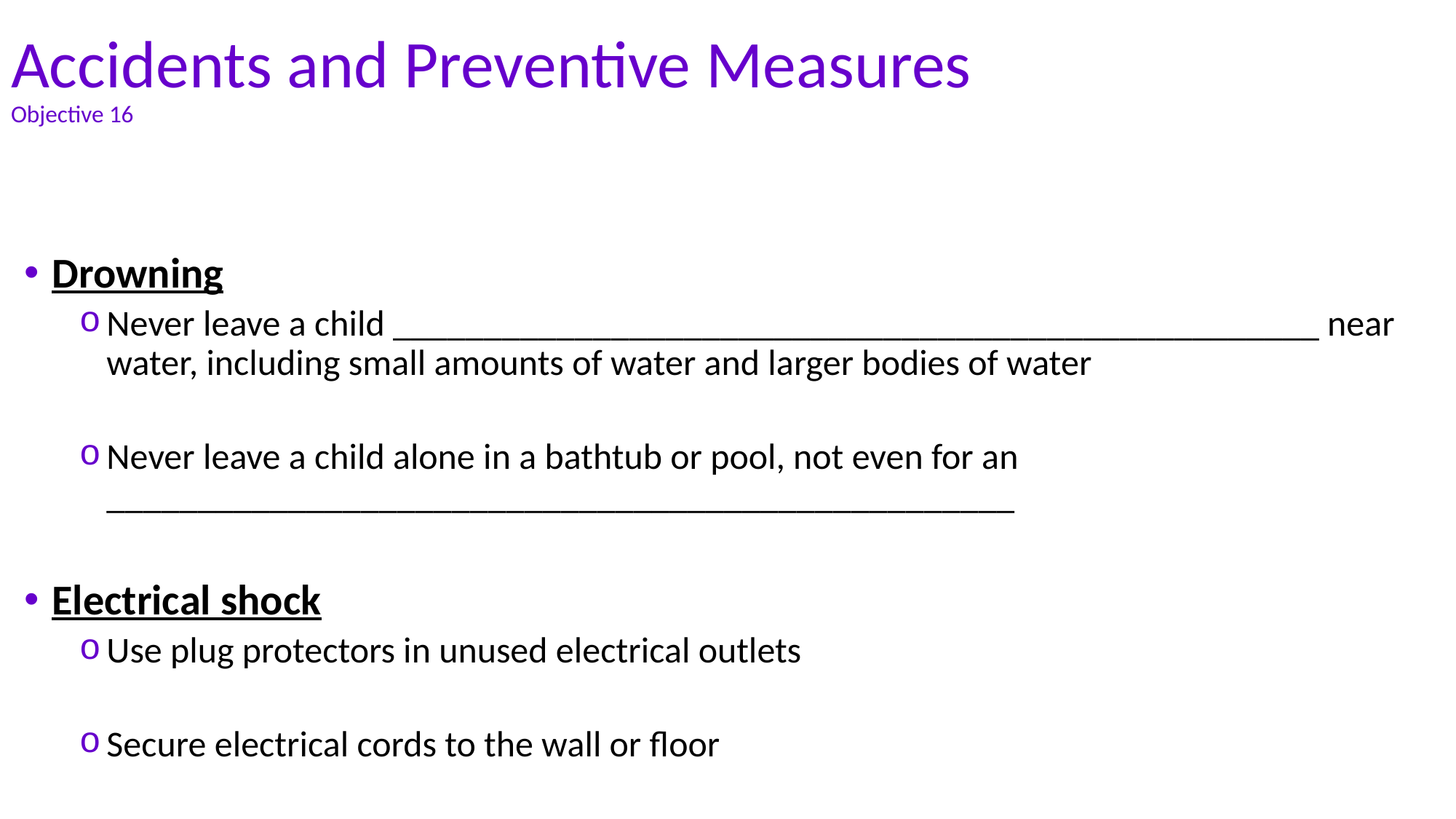

# Accidents and Preventive Measures Objective 16
Drowning
Never leave a child ___________________________________________________ near water, including small amounts of water and larger bodies of water

Never leave a child alone in a bathtub or pool, not even for an __________________________________________________

Electrical shock
Use plug protectors in unused electrical outlets

Secure electrical cords to the wall or floor